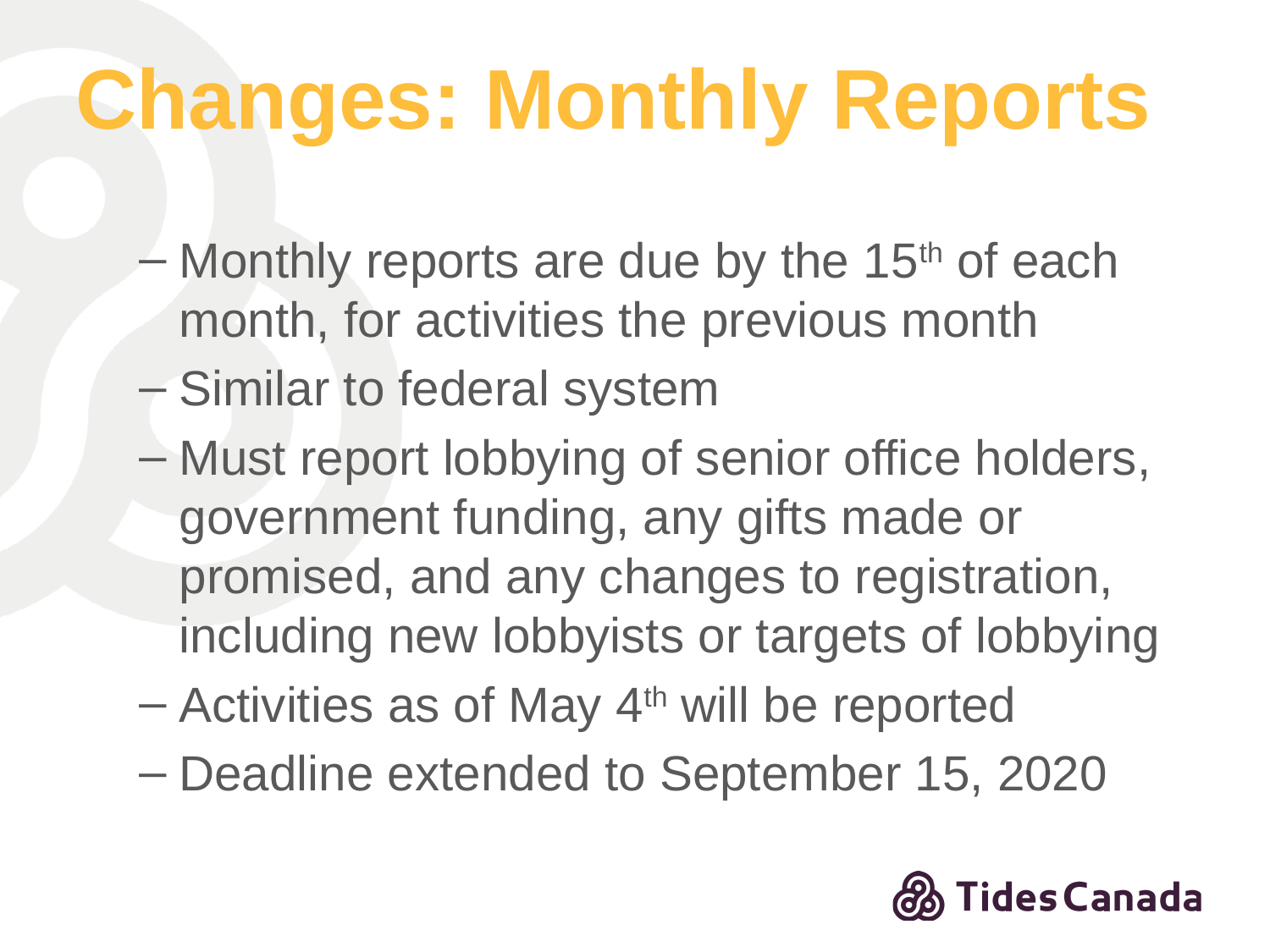

# Changes: Monthly Reports
Monthly reports are due by the 15th of each month, for activities the previous month
Similar to federal system
Must report lobbying of senior office holders, government funding, any gifts made or promised, and any changes to registration, including new lobbyists or targets of lobbying
Activities as of May 4th will be reported
Deadline extended to September 15, 2020